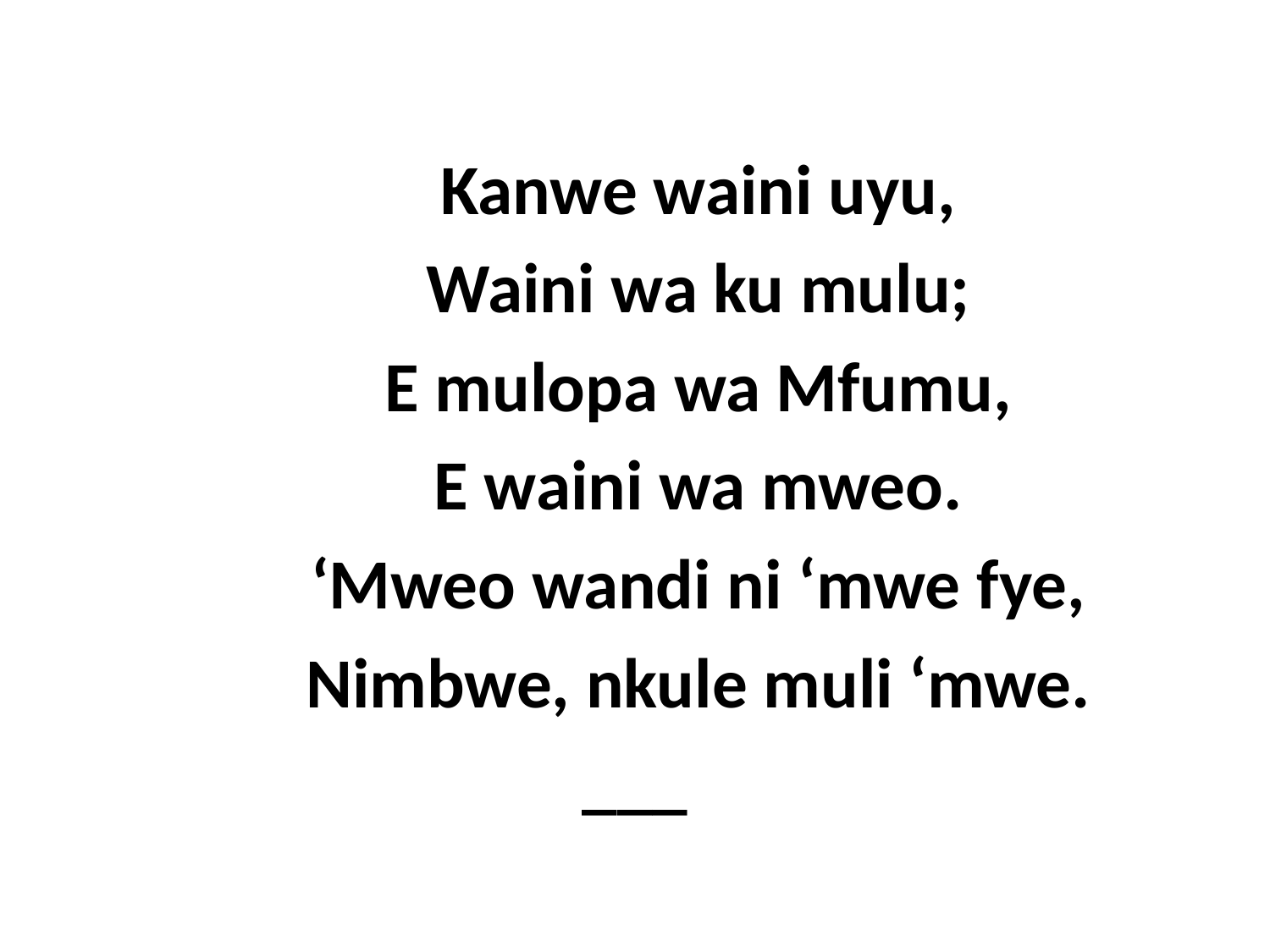

Kanwe waini uyu,
	Waini wa ku mulu;
	E mulopa wa Mfumu,
	E waini wa mweo.
	‘Mweo wandi ni ‘mwe fye,
	Nimbwe, nkule muli ‘mwe.
___